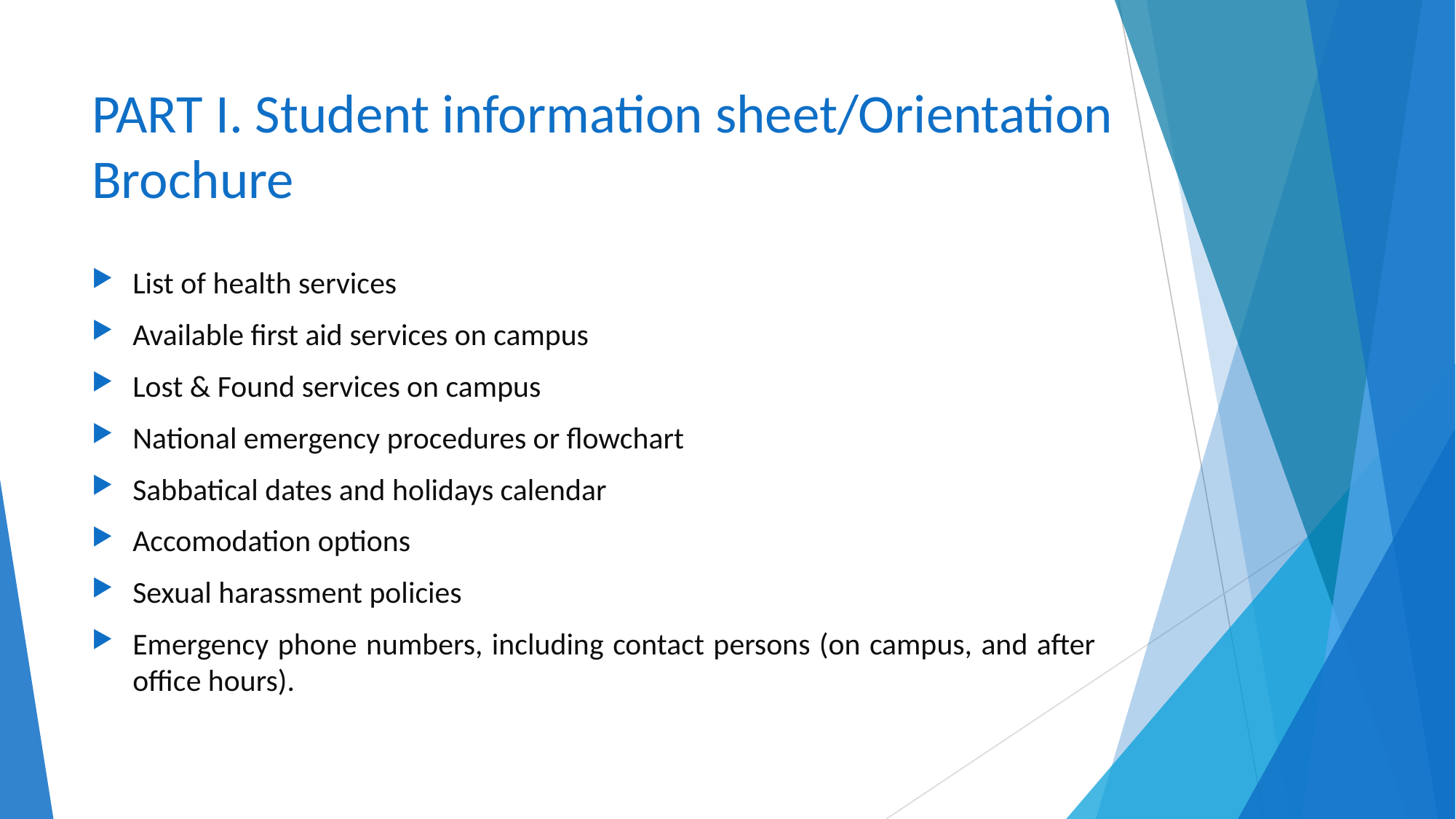

# PART I. Student information sheet/Orientation Brochure
List of health services
Available first aid services on campus
Lost & Found services on campus
National emergency procedures or flowchart
Sabbatical dates and holidays calendar
Accomodation options
Sexual harassment policies
Emergency phone numbers, including contact persons (on campus, and after office hours).